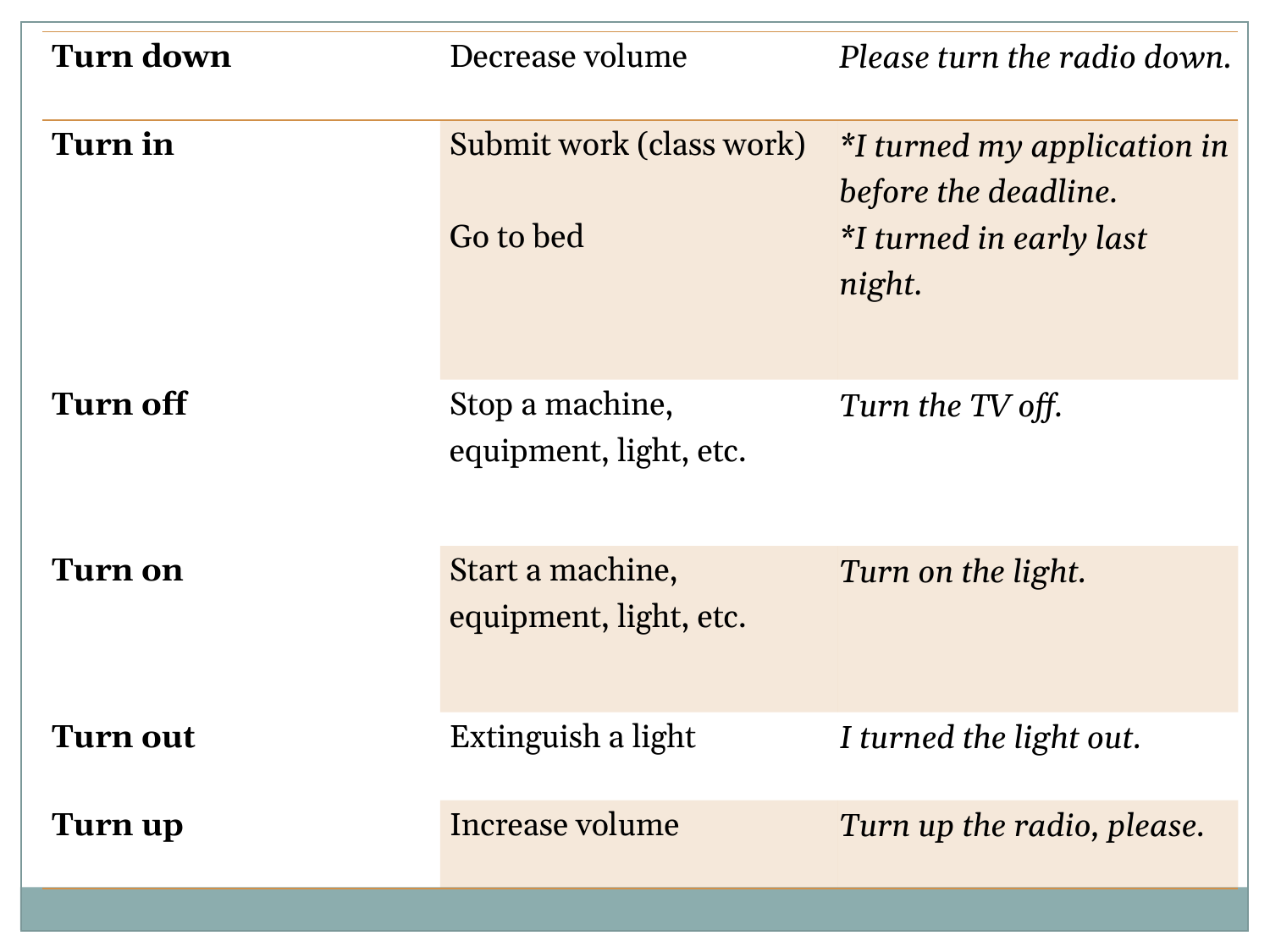

| Turn down | Decrease volume | Please turn the radio down. |
| --- | --- | --- |
| Turn in | Submit work (class work)   Go to bed | \*I turned my application in before the deadline. \*I turned in early last night. |
| Turn off | Stop a machine, equipment, light, etc. | Turn the TV off. |
| Turn on | Start a machine, equipment, light, etc. | Turn on the light. |
| Turn out | Extinguish a light | I turned the light out. |
| Turn up | Increase volume | Turn up the radio, please. |